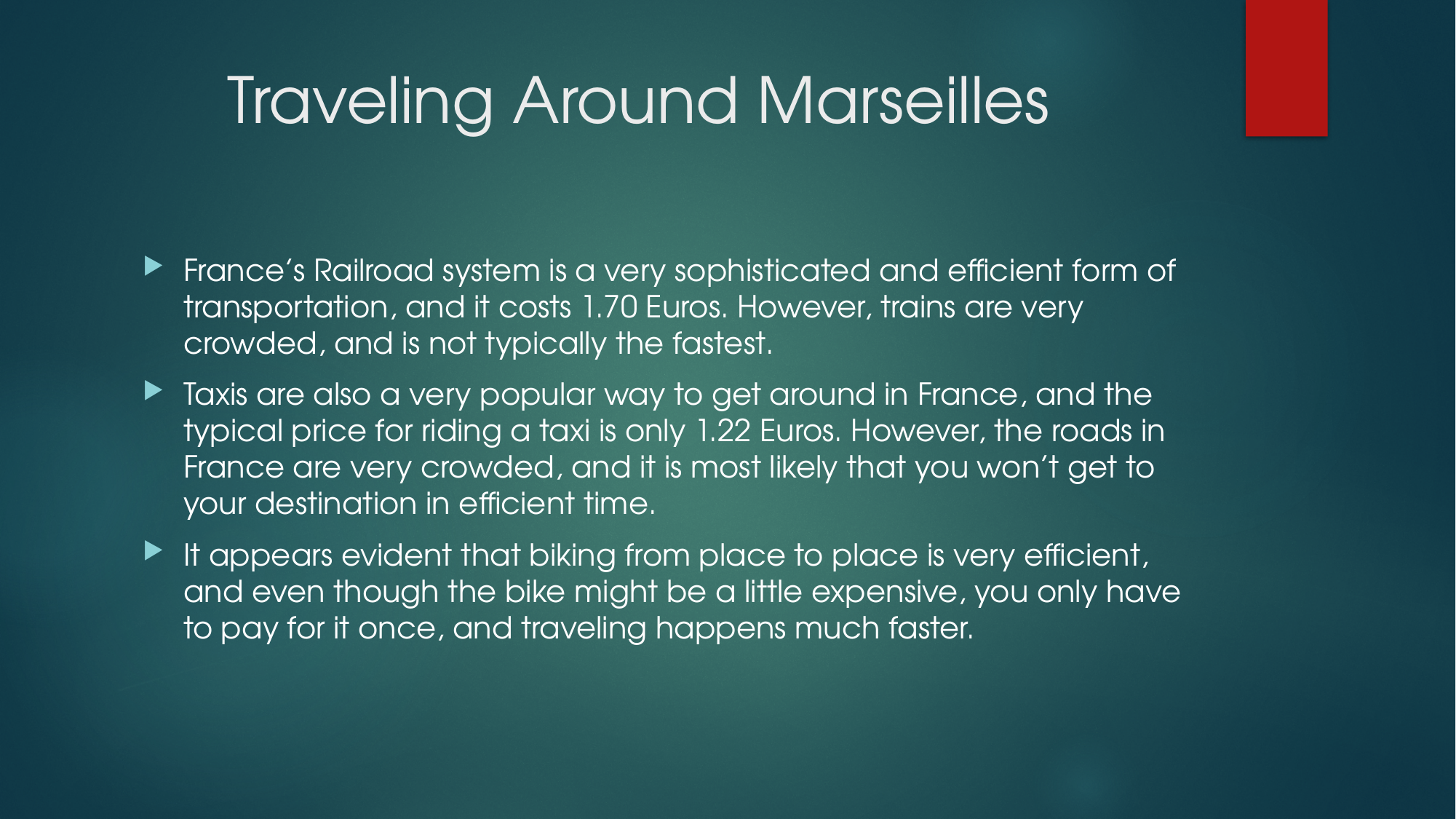

# Traveling Around Marseilles
France’s Railroad system is a very sophisticated and efficient form of transportation, and it costs 1.70 Euros. However, trains are very crowded, and is not typically the fastest.
Taxis are also a very popular way to get around in France, and the typical price for riding a taxi is only 1.22 Euros. However, the roads in France are very crowded, and it is most likely that you won’t get to your destination in efficient time.
It appears evident that biking from place to place is very efficient, and even though the bike might be a little expensive, you only have to pay for it once, and traveling happens much faster.